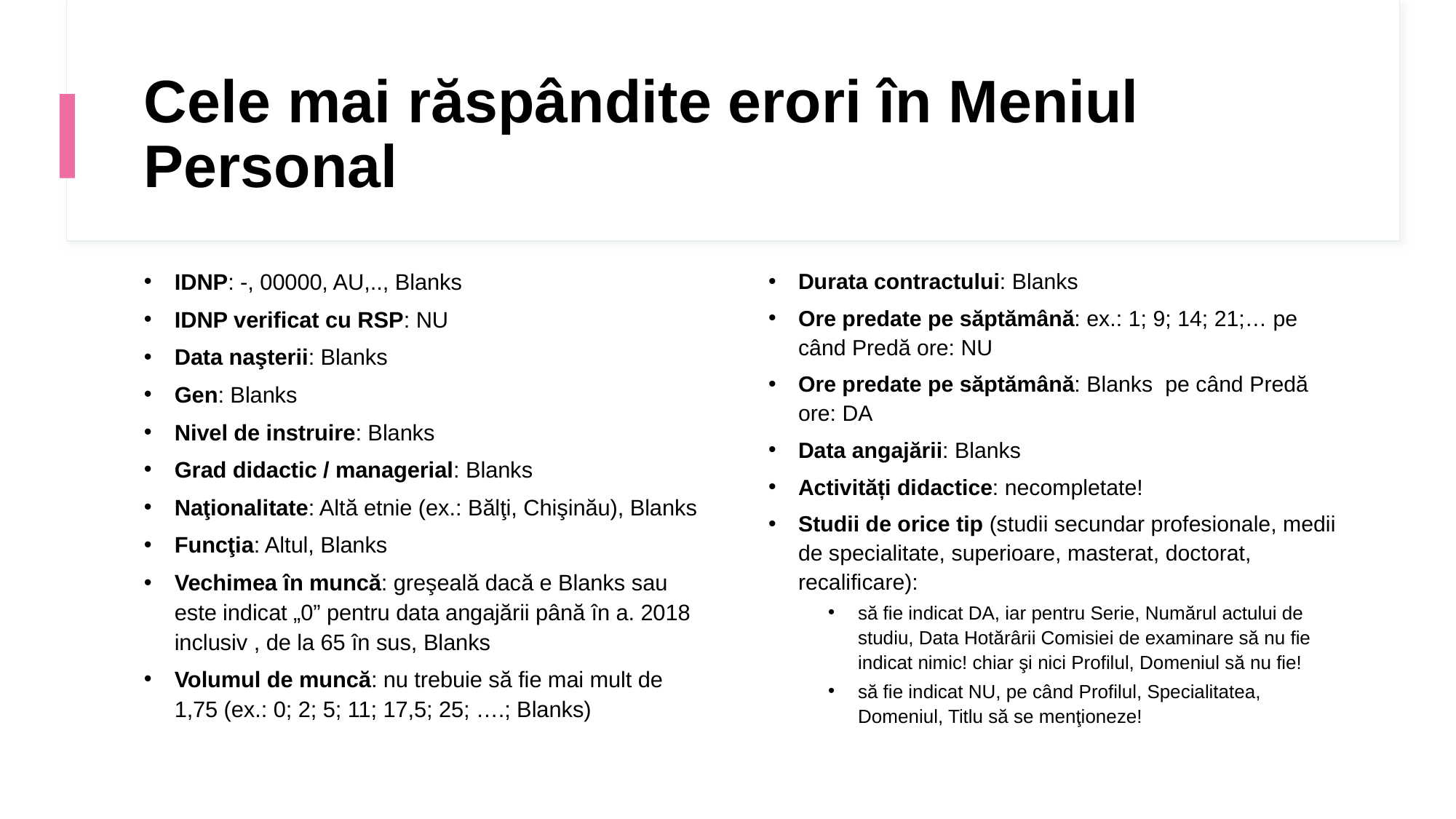

# Cele mai răspândite erori în Meniul Personal
IDNP: -, 00000, AU,.., Blanks
IDNP verificat cu RSP: NU
Data naşterii: Blanks
Gen: Blanks
Nivel de instruire: Blanks
Grad didactic / managerial: Blanks
Naţionalitate: Altă etnie (ex.: Bălţi, Chişinău), Blanks
Funcţia: Altul, Blanks
Vechimea în muncă: greşeală dacă e Blanks sau este indicat „0” pentru data angajării până în a. 2018 inclusiv , de la 65 în sus, Blanks
Volumul de muncă: nu trebuie să fie mai mult de 1,75 (ex.: 0; 2; 5; 11; 17,5; 25; ….; Blanks)

Durata contractului: Blanks
Ore predate pe săptămână: ex.: 1; 9; 14; 21;… pe când Predă ore: NU
Ore predate pe săptămână: Blanks  pe când Predă ore: DA
Data angajării: Blanks
Activități didactice: necompletate!
Studii de orice tip (studii secundar profesionale, medii de specialitate, superioare, masterat, doctorat, recalificare):
să fie indicat DA, iar pentru Serie, Numărul actului de studiu, Data Hotărârii Comisiei de examinare să nu fie indicat nimic! chiar şi nici Profilul, Domeniul să nu fie!
să fie indicat NU, pe când Profilul, Specialitatea, Domeniul, Titlu să se menţioneze!